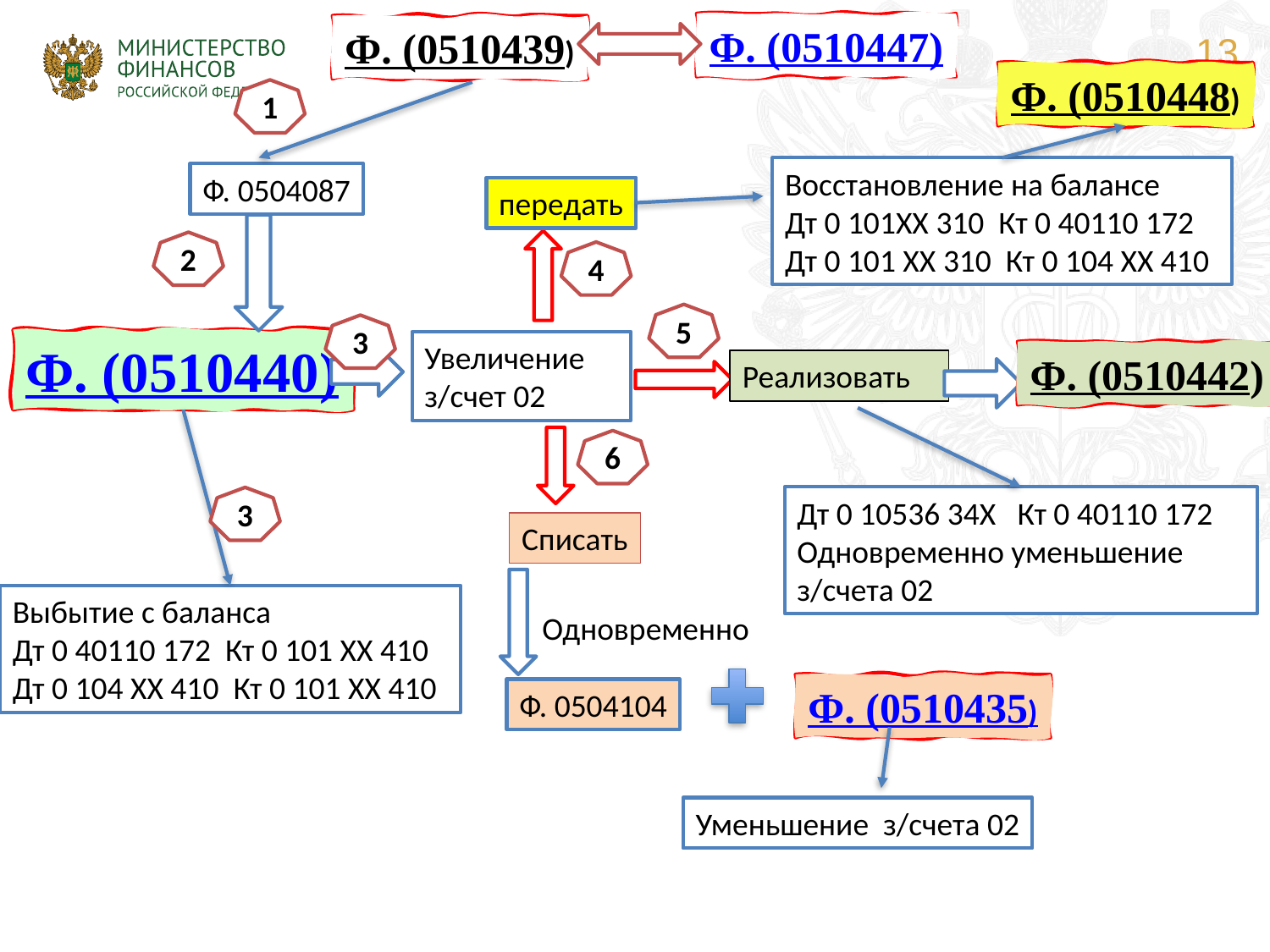

Ф. (0510447)
Ф. (0510439)

Ф. (0510448)
1
Восстановление на балансе
Дт 0 101ХХ 310  Кт 0 40110 172 Дт 0 101 ХХ 310  Кт 0 104 ХХ 410
Ф. 0504087
передать

2
4

5
3
Ф. (0510440)
Увеличение з/счет 02
Ф. (0510442)

Реализовать

6
Дт 0 10536 34Х   Кт 0 40110 172
Одновременно уменьшение з/счета 02
3
Списать

Выбытие с баланса
Дт 0 40110 172  Кт 0 101 ХХ 410
Дт 0 104 ХХ 410  Кт 0 101 ХХ 410
Одновременно

Ф. (0510435)
Ф. 0504104
Уменьшение  з/счета 02